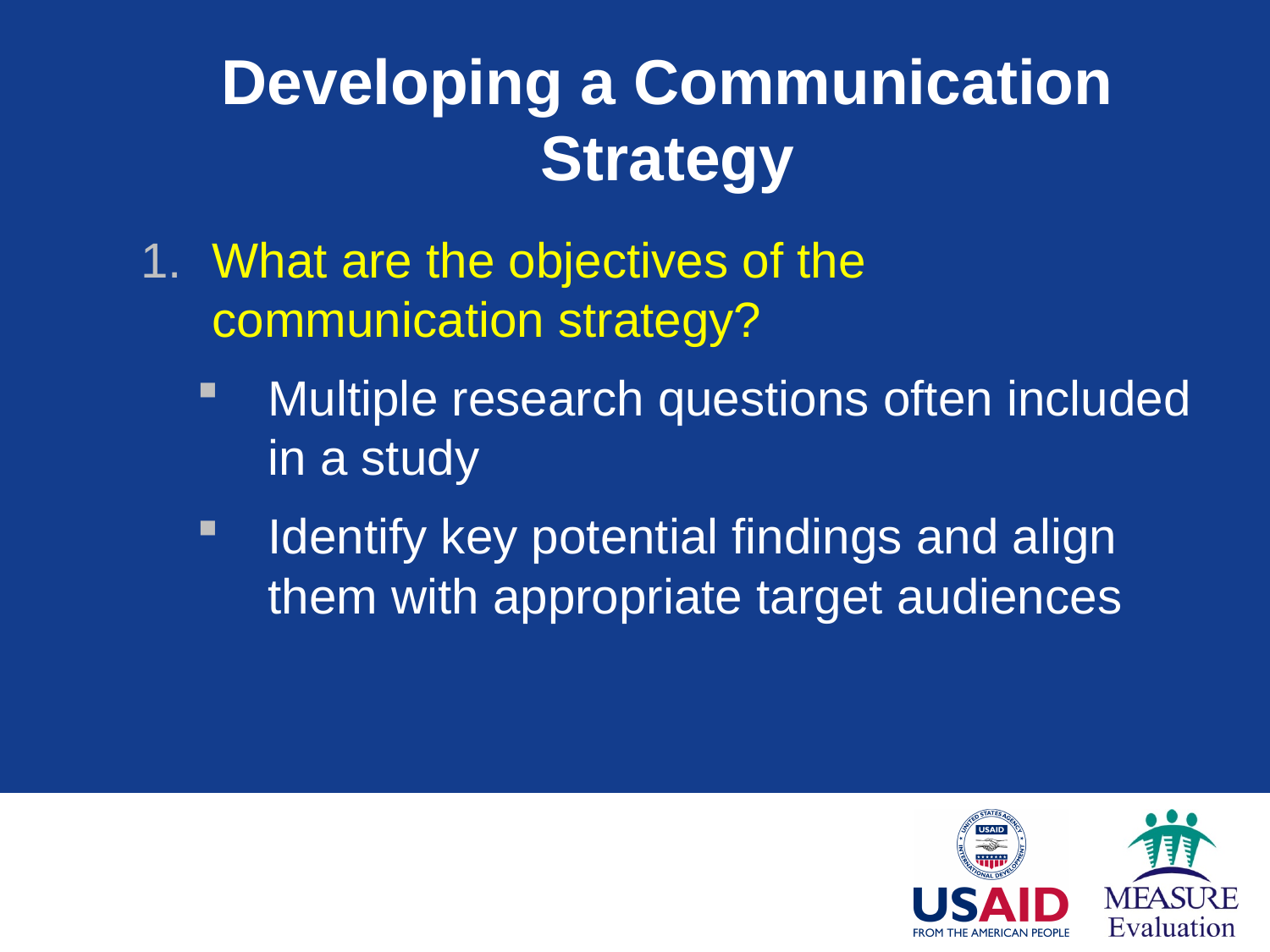

# Developing a Communication Strategy
What are the objectives of the communication strategy?
Multiple research questions often included in a study
Identify key potential findings and align them with appropriate target audiences